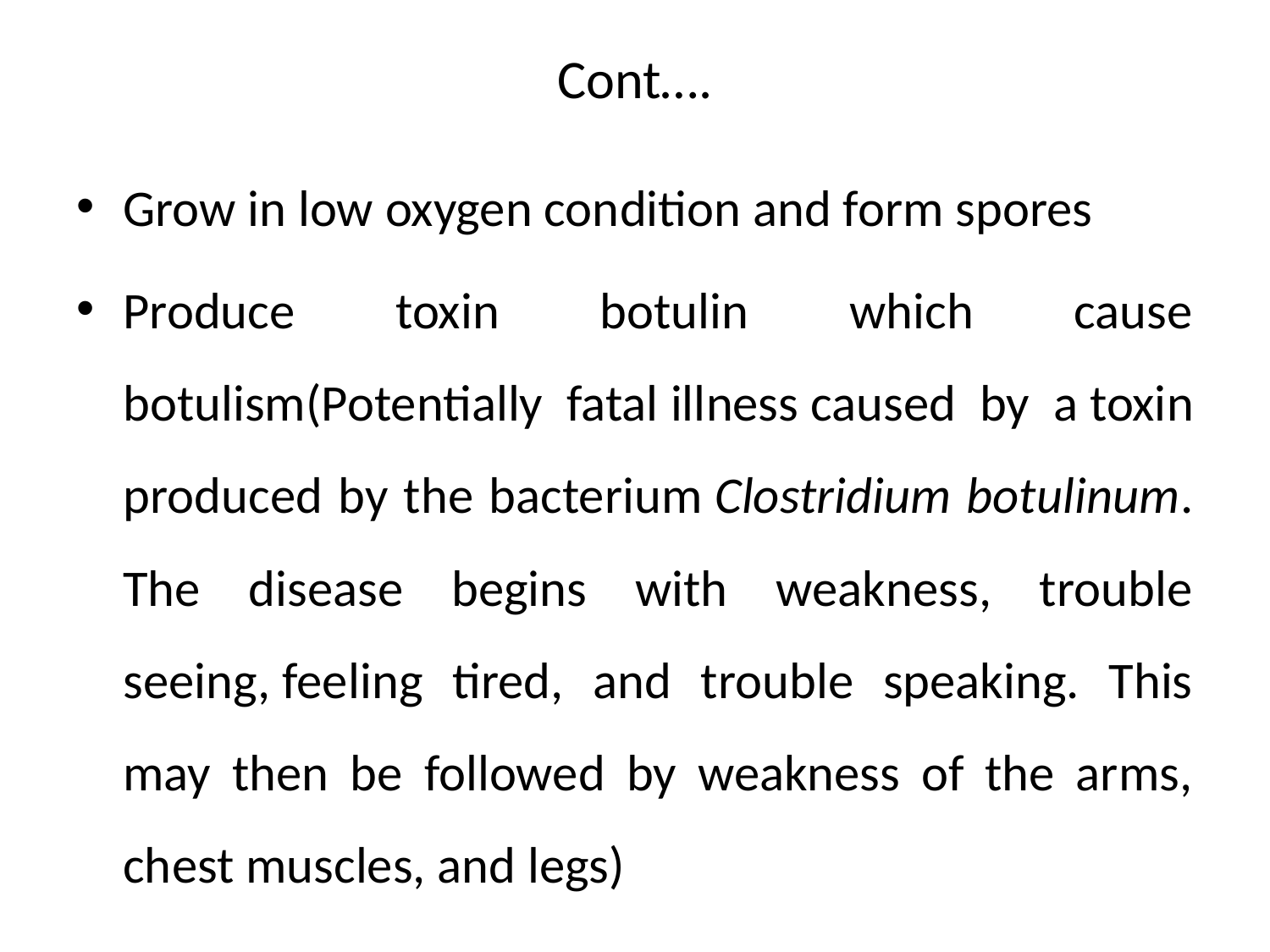

# Cont….
Grow in low oxygen condition and form spores
Produce toxin botulin which cause botulism(Potentially fatal illness caused by a toxin produced by the bacterium Clostridium botulinum. The disease begins with weakness, trouble seeing, feeling tired, and trouble speaking. This may then be followed by weakness of the arms, chest muscles, and legs)